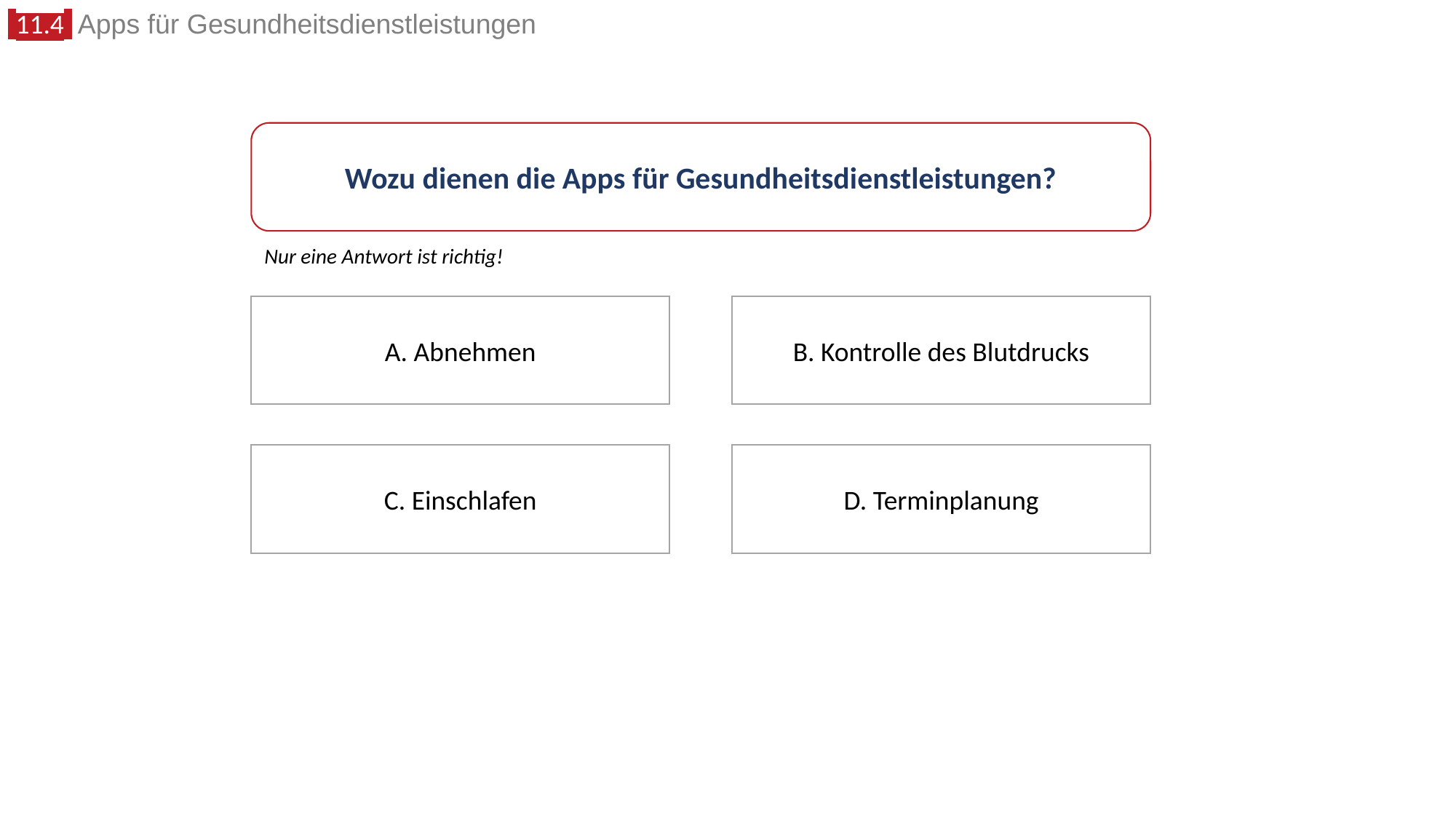

Wozu dienen die Apps für Gesundheitsdienstleistungen?
Nur eine Antwort ist richtig!
A. Abnehmen
B. Kontrolle des Blutdrucks
D. Terminplanung
C. Einschlafen